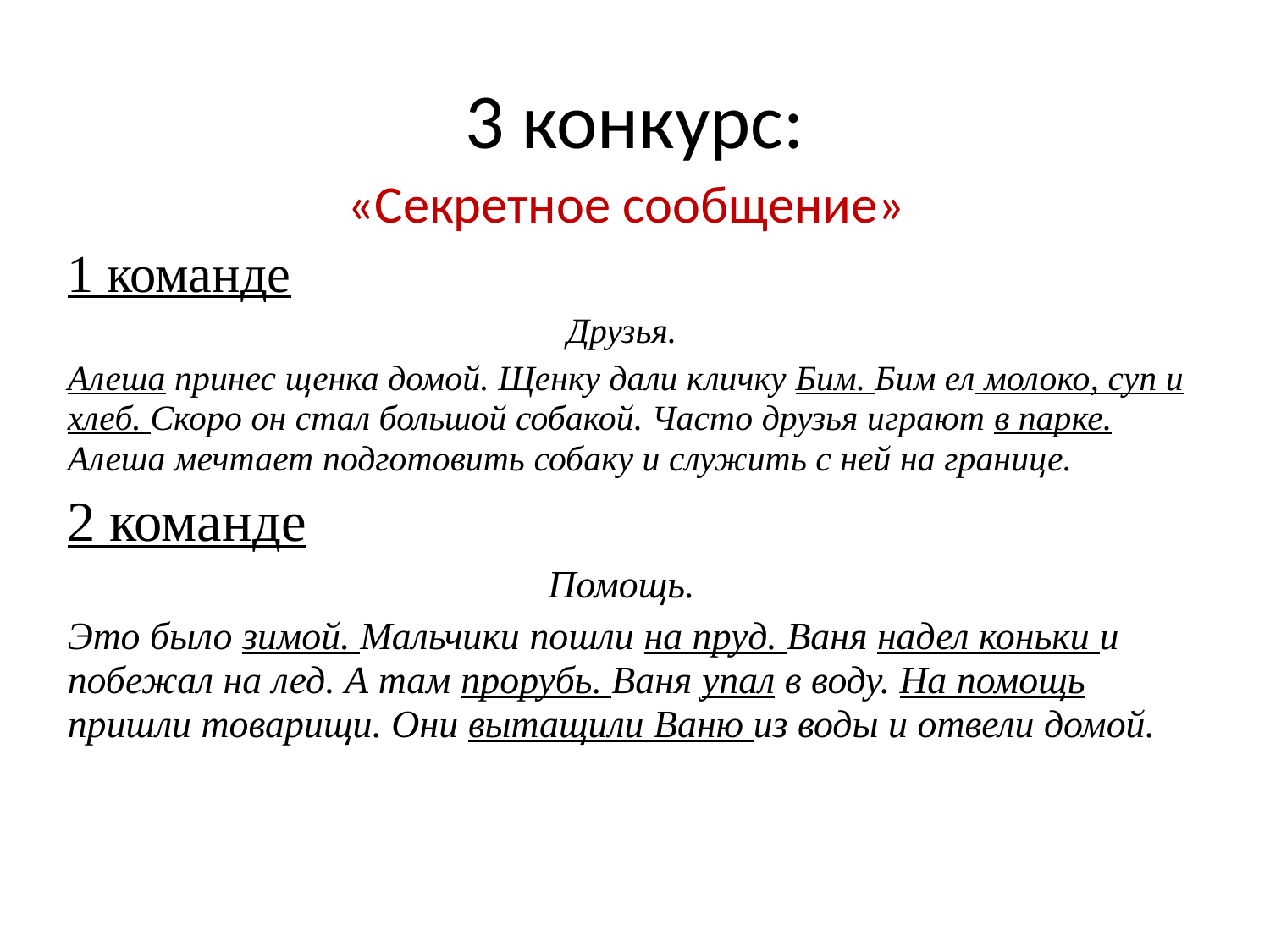

# 3 конкурс:
«Секретное сообщение»
1 команде
Друзья.
Алеша принес щенка домой. Щенку дали кличку Бим. Бим ел молоко, суп и хлеб. Скоро он стал большой собакой. Часто друзья играют в парке. Алеша мечтает подготовить собаку и служить с ней на границе.
2 команде
Помощь.
Это было зимой. Мальчики пошли на пруд. Ваня надел коньки и побежал на лед. А там прорубь. Ваня упал в воду. На помощь пришли товарищи. Они вытащили Ваню из воды и отвели домой.